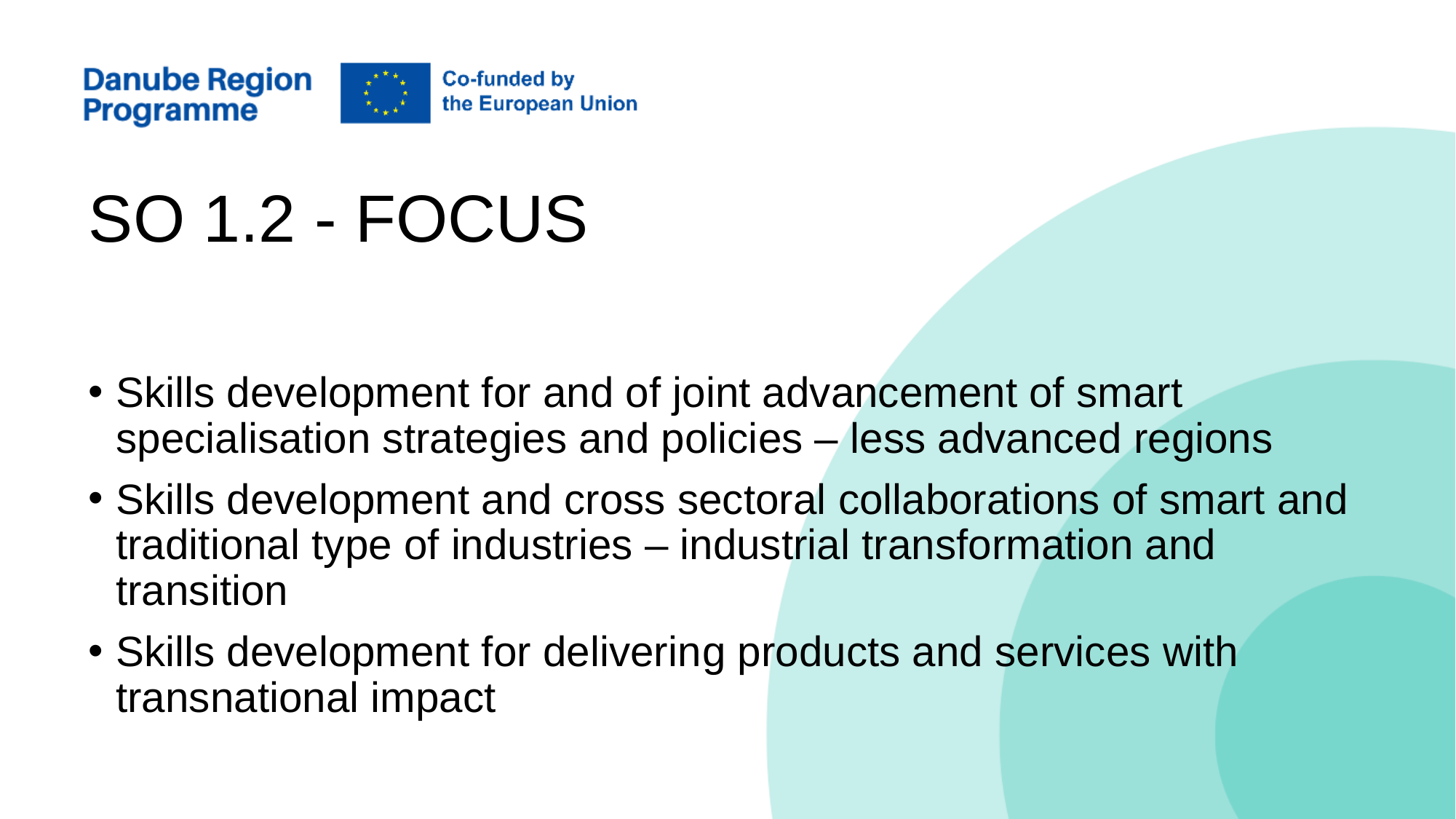

# SO 1.2 - FOCUS

Skills development for and of joint advancement of smart specialisation strategies and policies – less advanced regions
Skills development and cross sectoral collaborations of smart and traditional type of industries – industrial transformation and transition
Skills development for delivering products and services with transnational impact